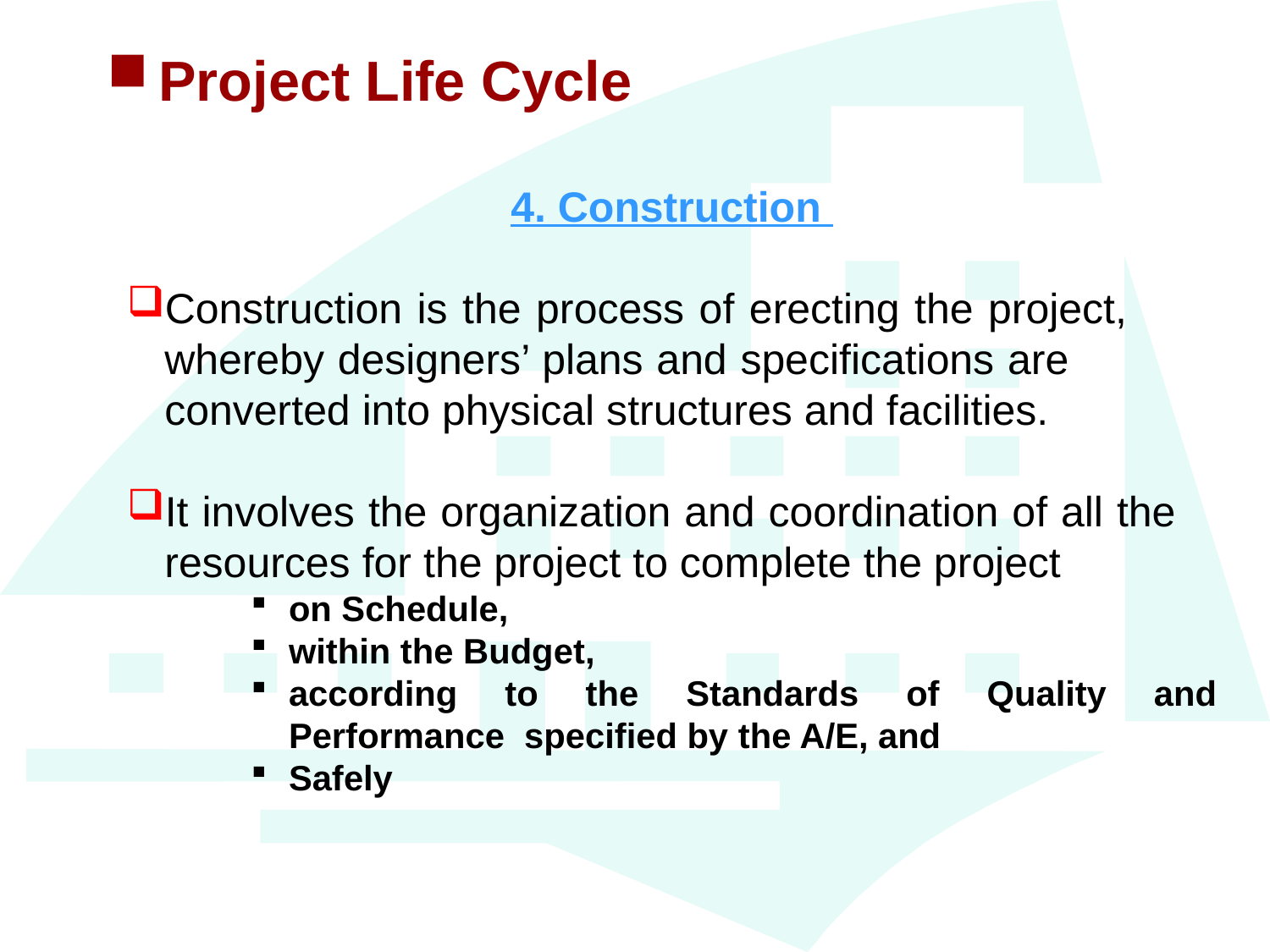

Project Life Cycle
4. Construction

Construction is the process of erecting the project,       whereby designers’ plans and specifications are            converted into physical structures and facilities.

It involves the organization and coordination of all the    resources for the project to complete the project
on Schedule,
within the Budget,
according to the Standards of Quality and Performance  specified by the A/E, and
Safely
15